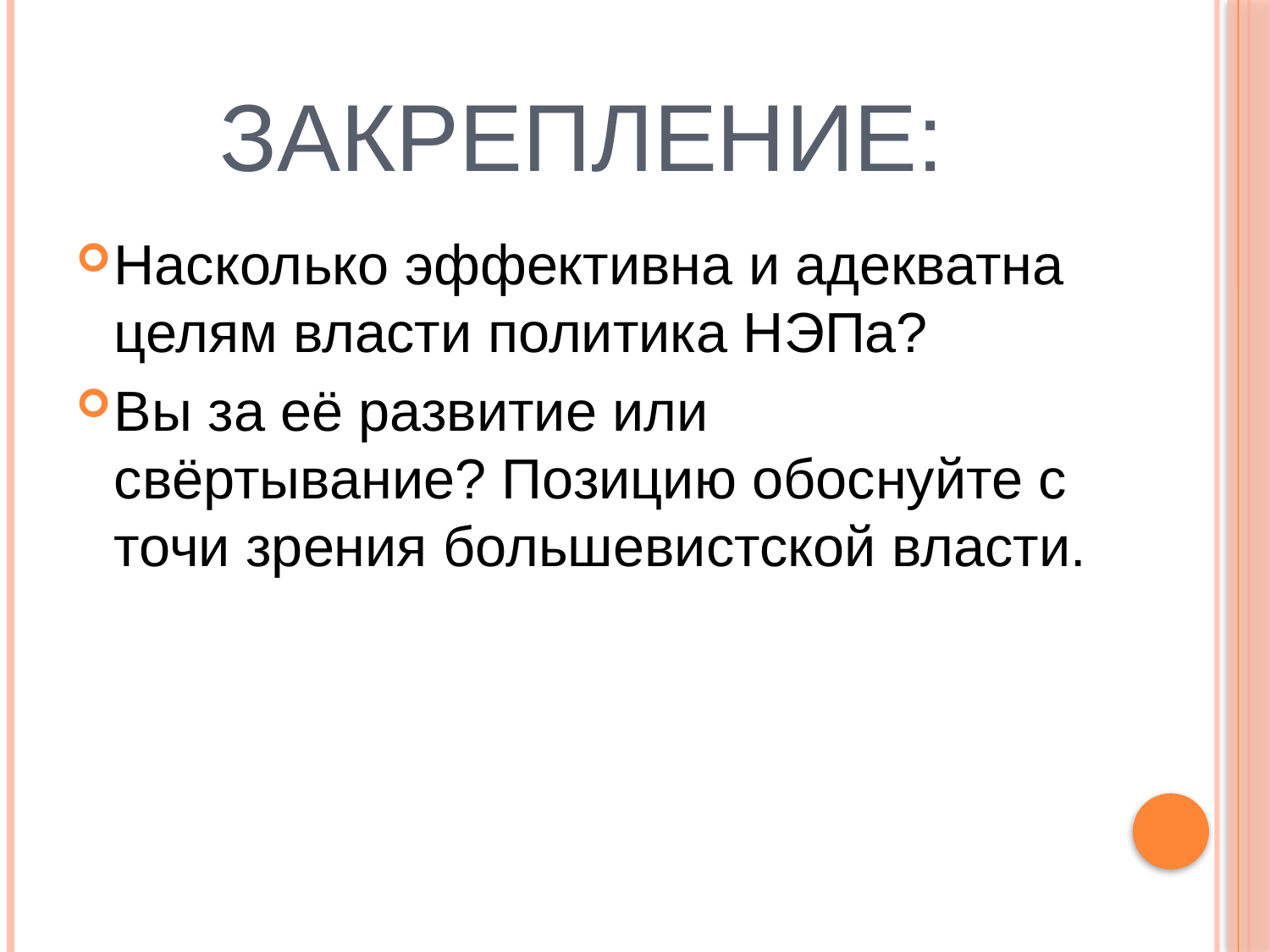

# ЗАКРЕПЛЕНИЕ:
Насколько эффективна и адекватна целям власти политика НЭПа?
Вы за её развитие или свёртывание? Позицию обоснуйте с точи зрения большевистской власти.